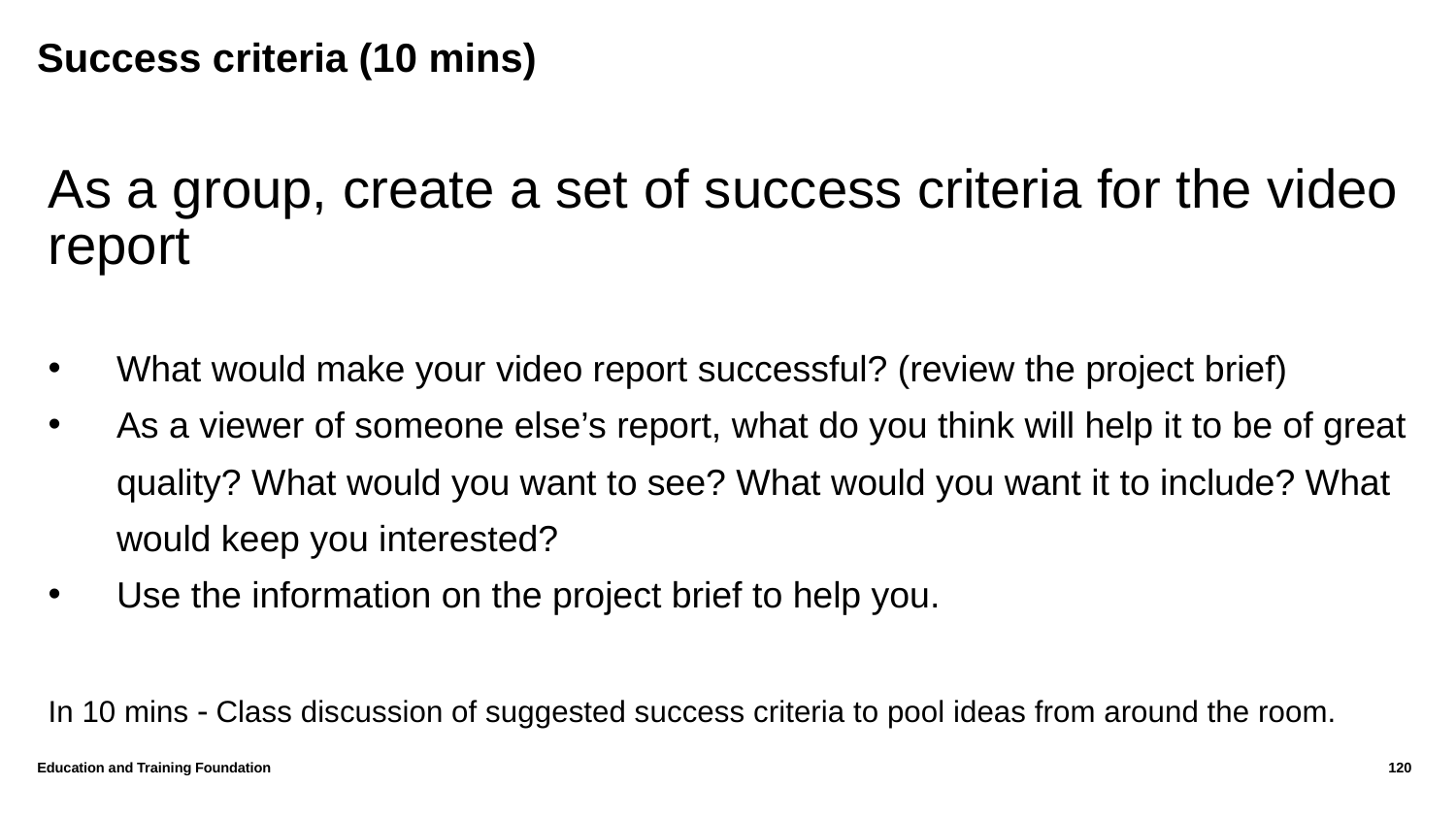

# Success criteria (10 mins)
As a group, create a set of success criteria for the video report

What would make your video report successful? (review the project brief)
As a viewer of someone else’s report, what do you think will help it to be of great quality? What would you want to see? What would you want it to include? What would keep you interested?
Use the information on the project brief to help you.

In 10 mins − Class discussion of suggested success criteria to pool ideas from around the room.

Education and Training Foundation
120